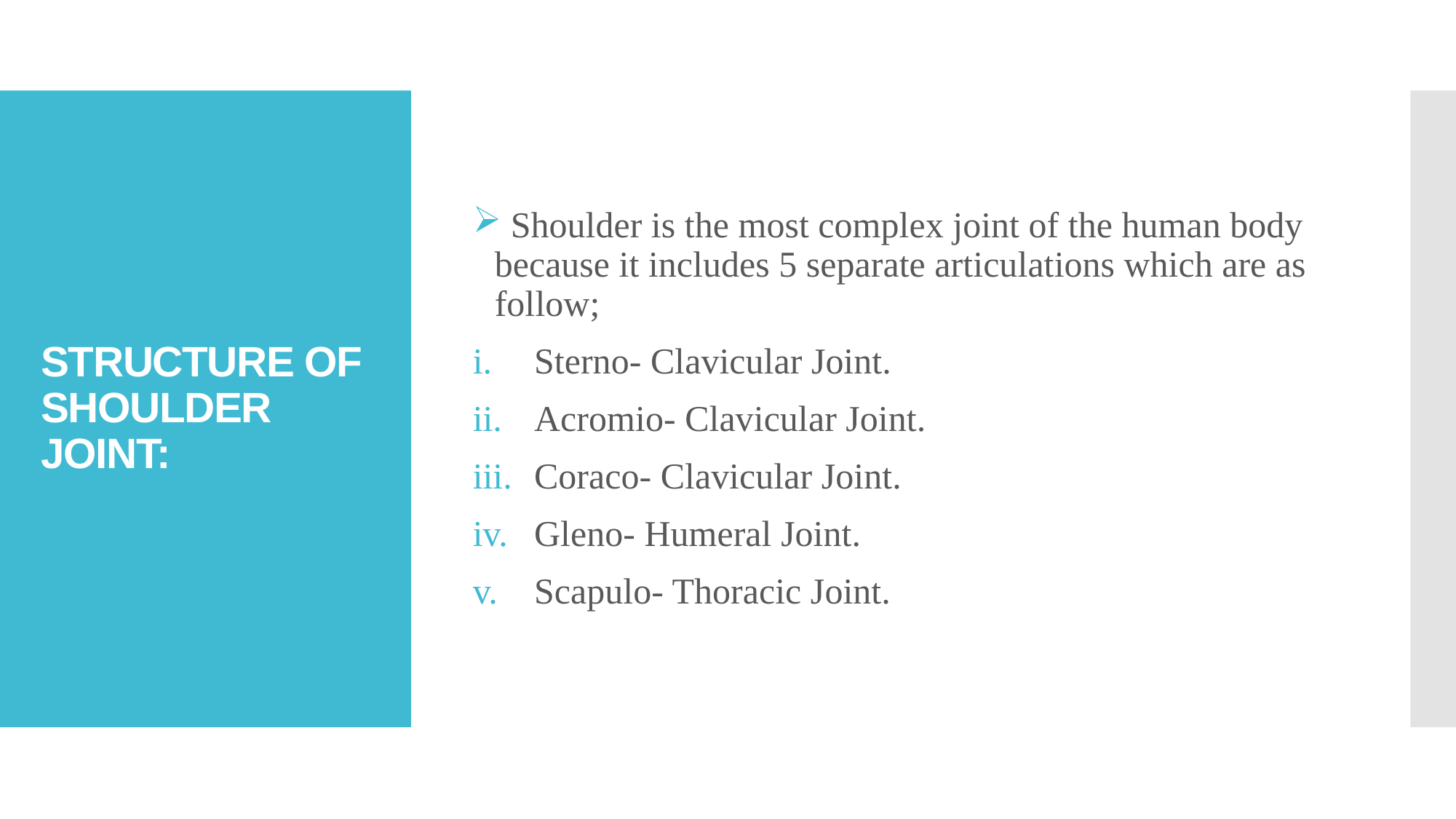

Shoulder is the most complex joint of the human body because it includes 5 separate articulations which are as follow;
Sterno- Clavicular Joint.
Acromio- Clavicular Joint.
Coraco- Clavicular Joint.
Gleno- Humeral Joint.
Scapulo- Thoracic Joint.
# STRUCTURE OF SHOULDER JOINT: